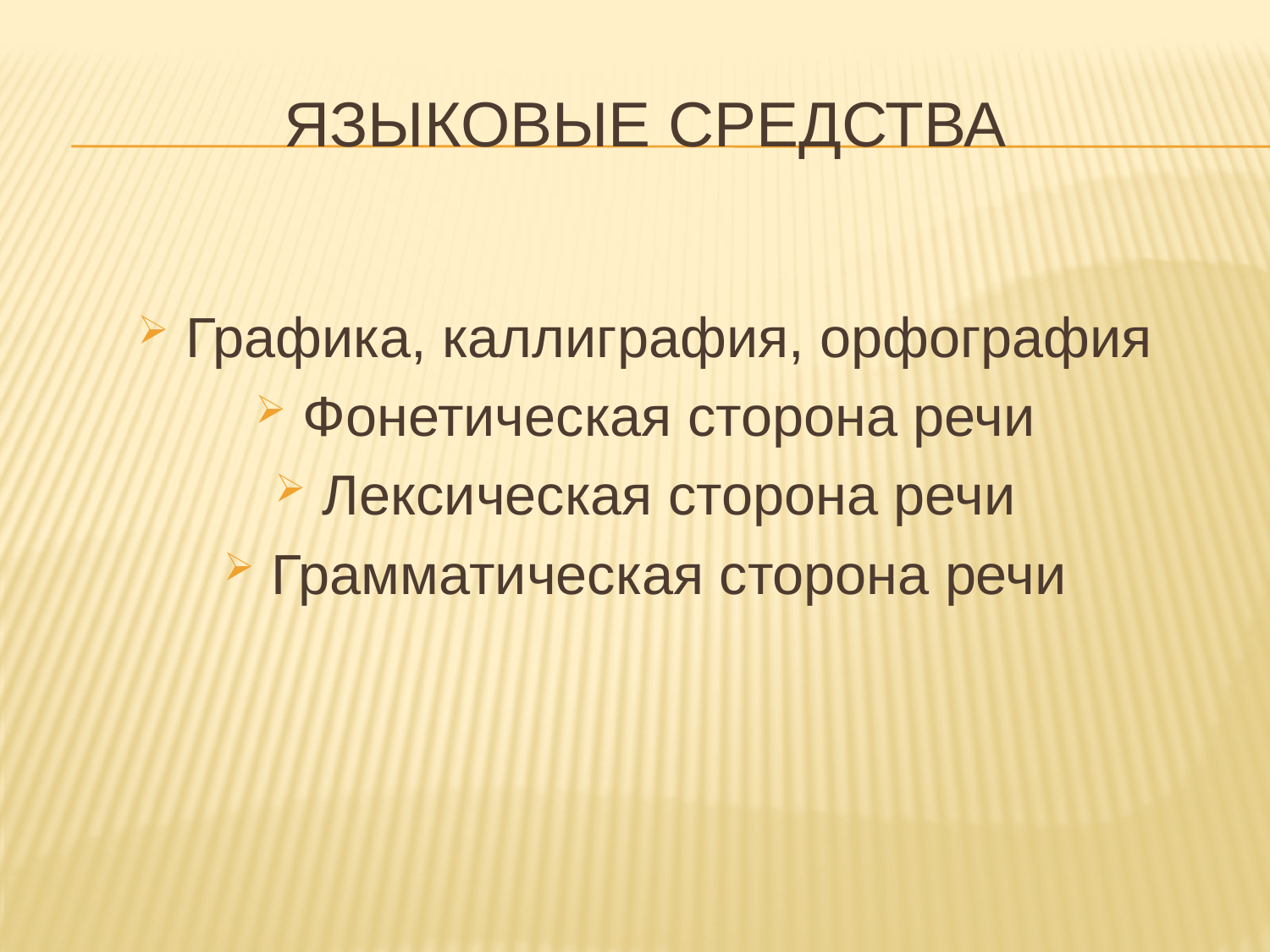

# Языковые средства

Графика, каллиграфия, орфография
Фонетическая сторона речи
Лексическая сторона речи
Грамматическая сторона речи